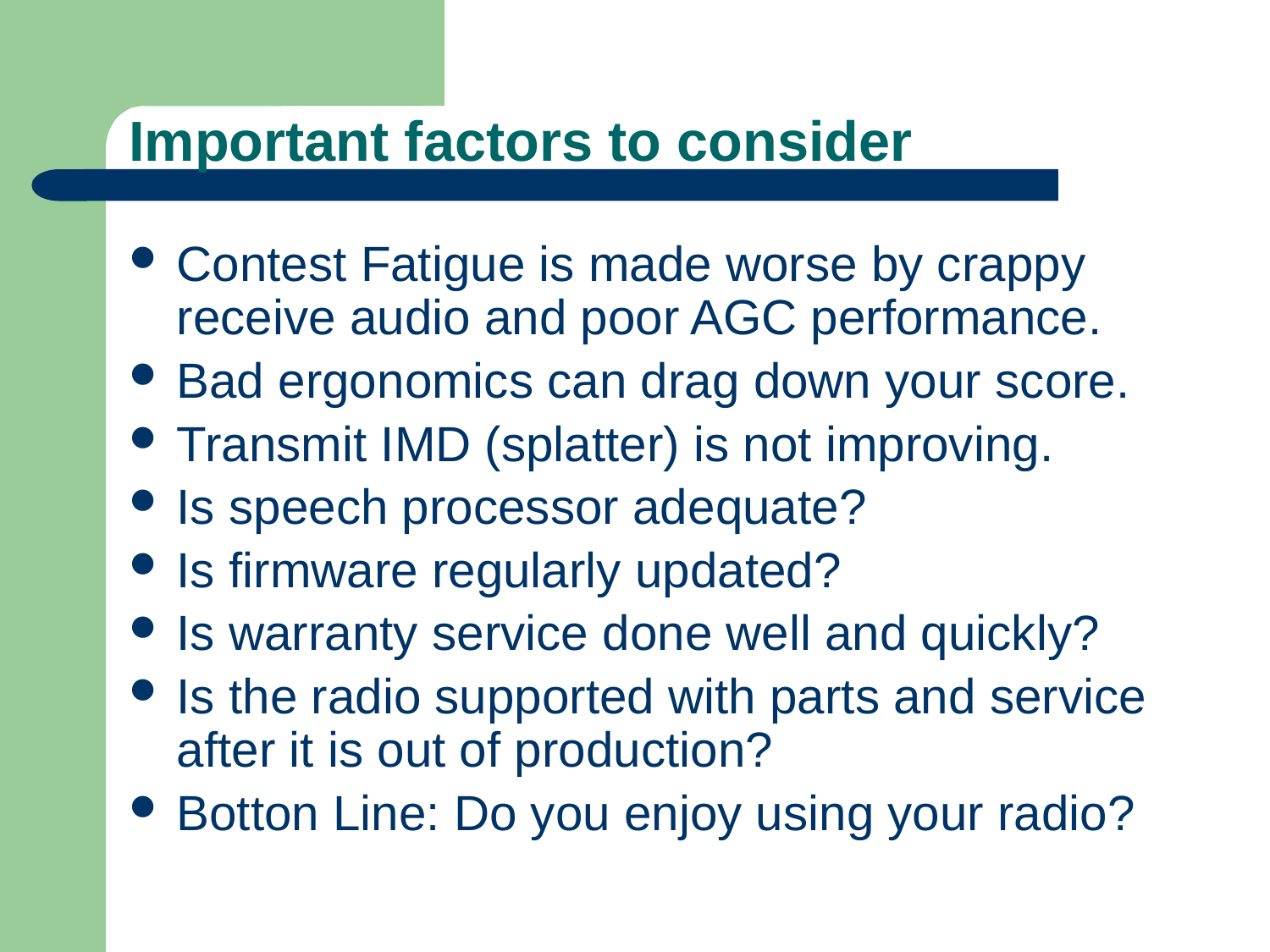

# Important factors to consider
Contest Fatigue is made worse by crappy receive audio and poor AGC performance.
Bad ergonomics can drag down your score.
Transmit IMD (splatter) is not improving.
Is speech processor adequate?
Is firmware regularly updated?
Is warranty service done well and quickly?
Is the radio supported with parts and service after it is out of production?
Botton Line: Do you enjoy using your radio?